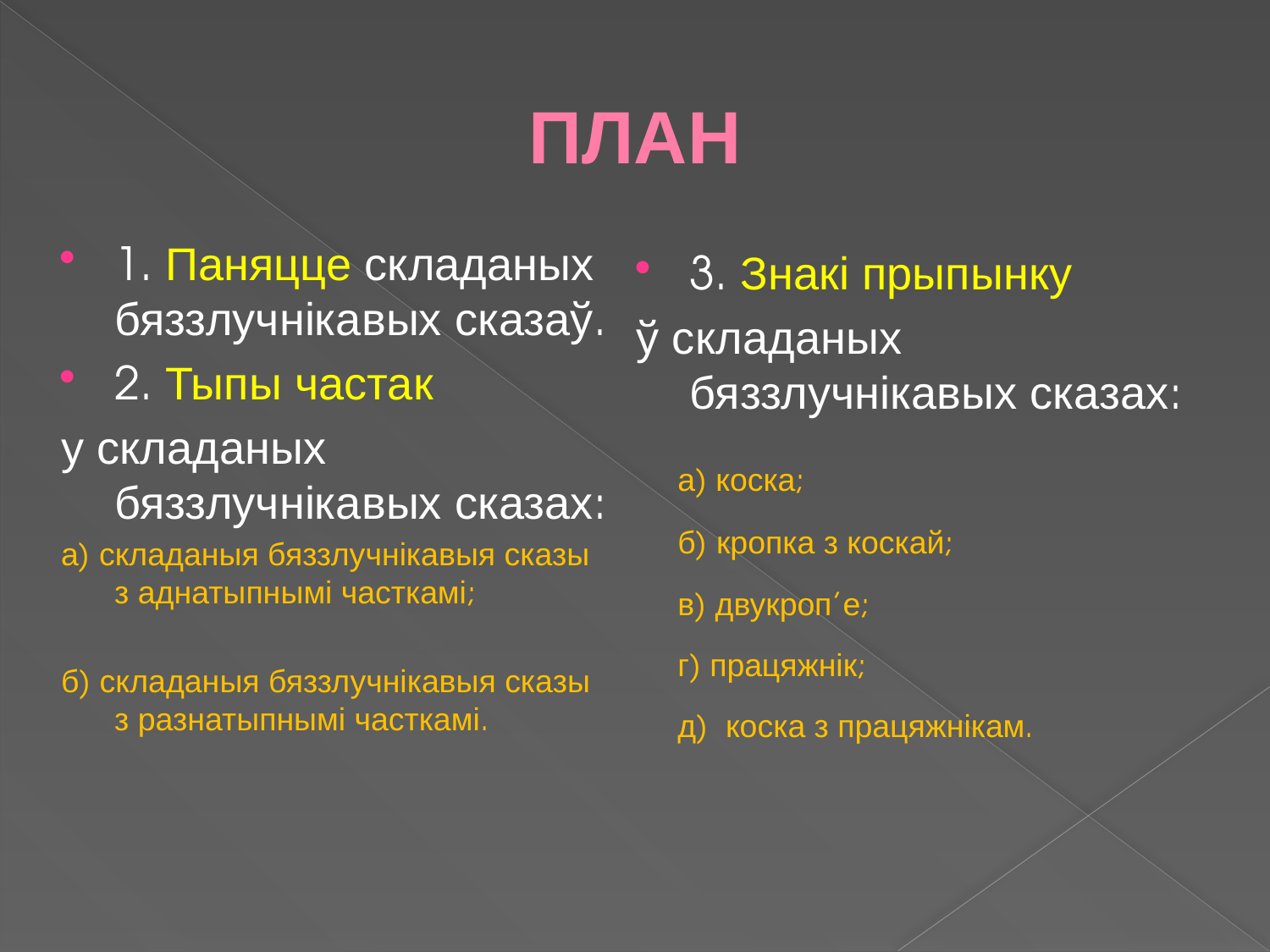

# ПЛАН
1. Паняцце складаных  бяззлучнікавых сказаў.
2. Тыпы частак
у складаных бяззлучнікавых сказах:
а) складаныя бяззлучнікавыя сказы
з аднатыпнымі часткамі;

б) складаныя бяззлучнікавыя сказы з разнатыпнымі часткамі.
3. Знакі прыпынку
ў складаных бяззлучнікавых сказах:
	а) коска;
	б) кропка з коскай;
	в) двукроп’е;
	г) працяжнік;
	д)  коска з працяжнікам.